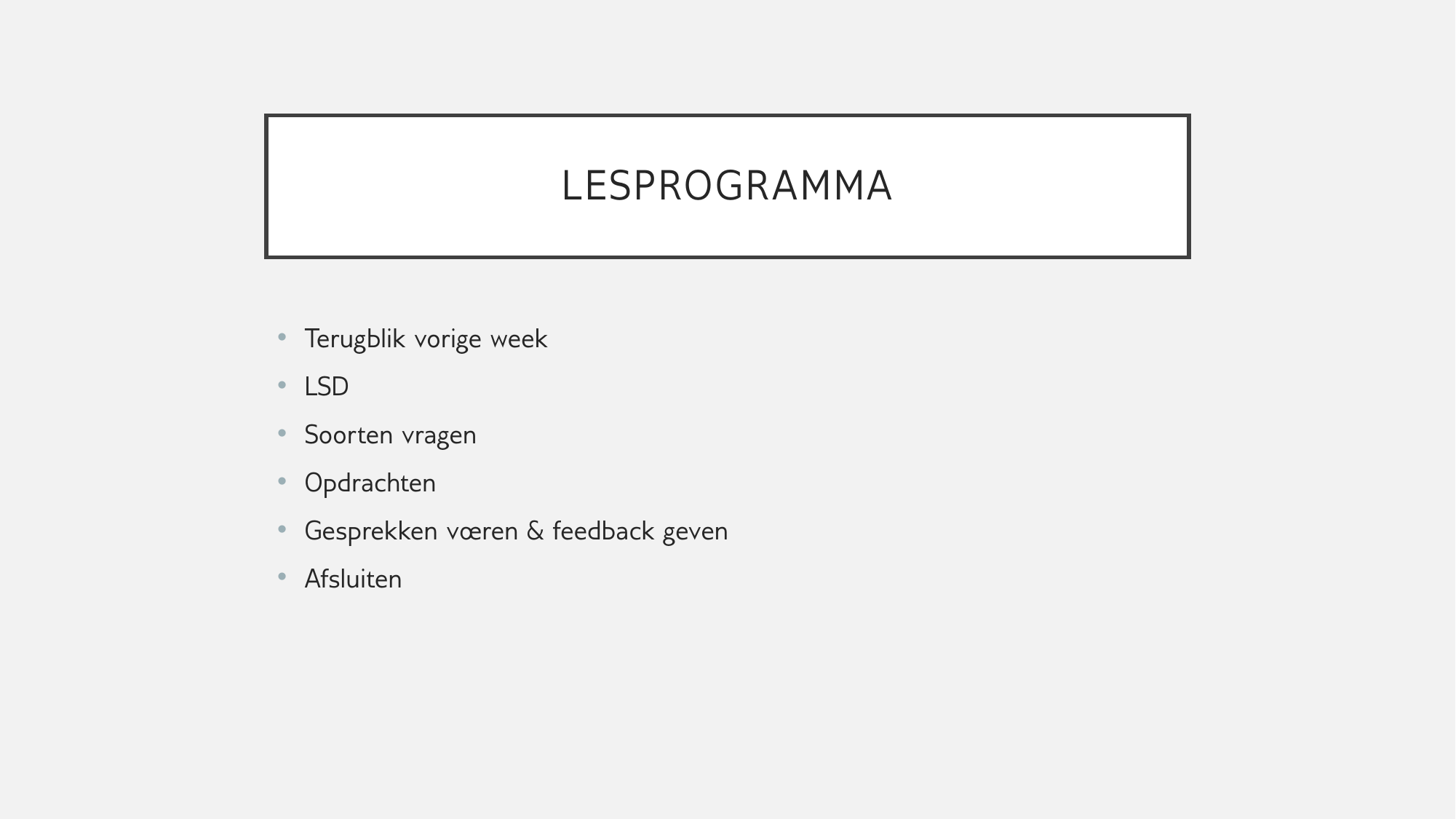

# lesprogramma
Terugblik vorige week
LSD
Soorten vragen
Opdrachten
Gesprekken voeren & feedback geven
Afsluiten